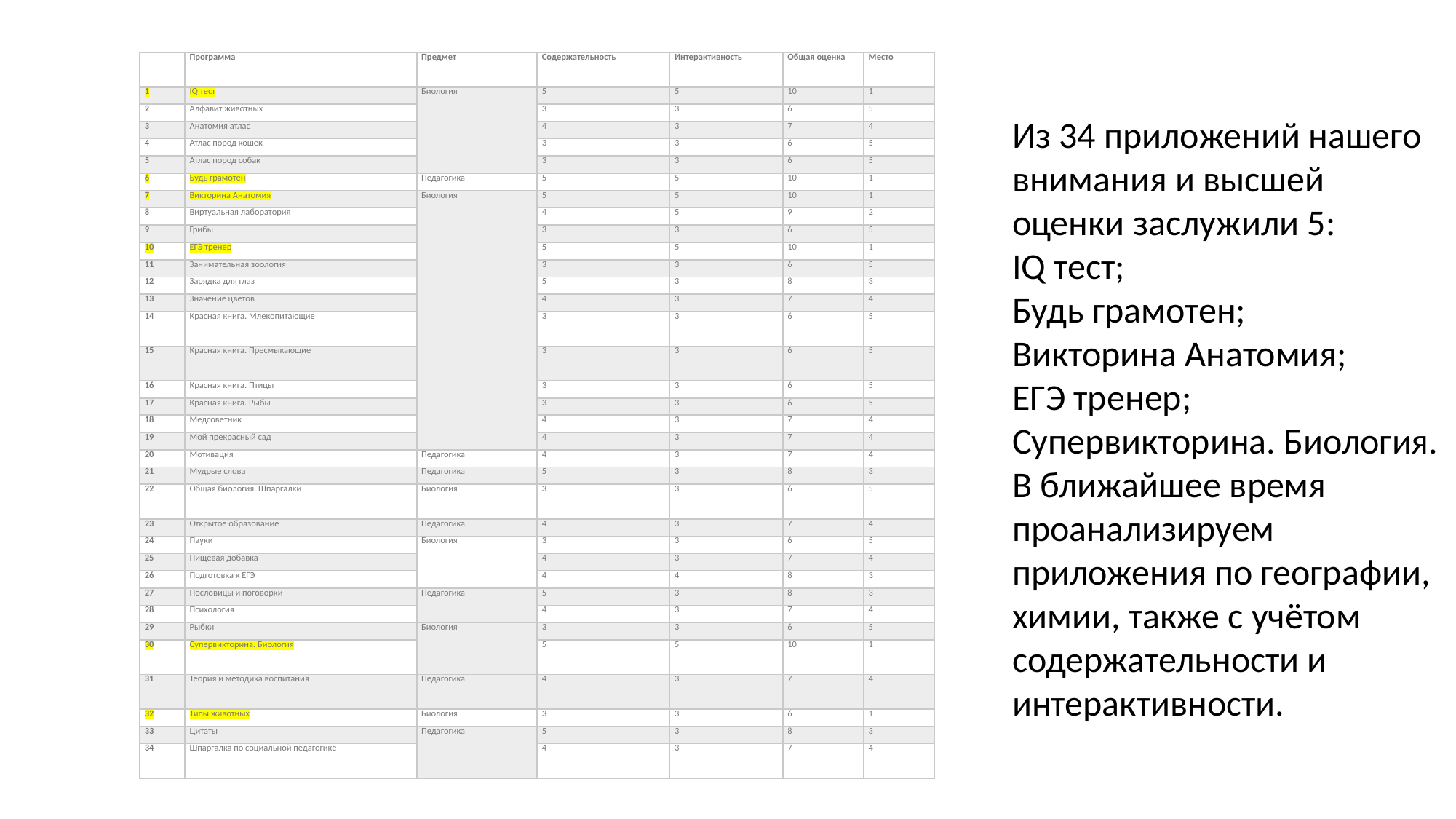

|  | Программа | Предмет | Содержательность | Интерактивность | Общая оценка | Место |
| --- | --- | --- | --- | --- | --- | --- |
| 1 | IQ тест | Биология | 5 | 5 | 10 | 1 |
| 2 | Алфавит животных |  | 3 | 3 | 6 | 5 |
| 3 | Анатомия атлас |  | 4 | 3 | 7 | 4 |
| 4 | Атлас пород кошек |  | 3 | 3 | 6 | 5 |
| 5 | Атлас пород собак |  | 3 | 3 | 6 | 5 |
| 6 | Будь грамотен | Педагогика | 5 | 5 | 10 | 1 |
| 7 | Викторина Анатомия | Биология | 5 | 5 | 10 | 1 |
| 8 | Виртуальная лаборатория |  | 4 | 5 | 9 | 2 |
| 9 | Грибы |  | 3 | 3 | 6 | 5 |
| 10 | ЕГЭ тренер |  | 5 | 5 | 10 | 1 |
| 11 | Занимательная зоология |  | 3 | 3 | 6 | 5 |
| 12 | Зарядка для глаз |  | 5 | 3 | 8 | 3 |
| 13 | Значение цветов |  | 4 | 3 | 7 | 4 |
| 14 | Красная книга. Млекопитающие |  | 3 | 3 | 6 | 5 |
| 15 | Красная книга. Пресмыкающие |  | 3 | 3 | 6 | 5 |
| 16 | Красная книга. Птицы |  | 3 | 3 | 6 | 5 |
| 17 | Красная книга. Рыбы |  | 3 | 3 | 6 | 5 |
| 18 | Медсоветник |  | 4 | 3 | 7 | 4 |
| 19 | Мой прекрасный сад |  | 4 | 3 | 7 | 4 |
| 20 | Мотивация | Педагогика | 4 | 3 | 7 | 4 |
| 21 | Мудрые слова | Педагогика | 5 | 3 | 8 | 3 |
| 22 | Общая биология. Шпаргалки | Биология | 3 | 3 | 6 | 5 |
| 23 | Открытое образование | Педагогика | 4 | 3 | 7 | 4 |
| 24 | Пауки | Биология | 3 | 3 | 6 | 5 |
| 25 | Пищевая добавка |  | 4 | 3 | 7 | 4 |
| 26 | Подготовка к ЕГЭ |  | 4 | 4 | 8 | 3 |
| 27 | Пословицы и поговорки | Педагогика | 5 | 3 | 8 | 3 |
| 28 | Психология |  | 4 | 3 | 7 | 4 |
| 29 | Рыбки | Биология | 3 | 3 | 6 | 5 |
| 30 | Супервикторина. Биология |  | 5 | 5 | 10 | 1 |
| 31 | Теория и методика воспитания | Педагогика | 4 | 3 | 7 | 4 |
| 32 | Типы животных | Биология | 3 | 3 | 6 | 1 |
| 33 | Цитаты | Педагогика | 5 | 3 | 8 | 3 |
| 34 | Шпаргалка по социальной педагогике |  | 4 | 3 | 7 | 4 |
Из 34 приложений нашего
внимания и высшей
оценки заслужили 5:
IQ тест;
Будь грамотен;
Викторина Анатомия;
ЕГЭ тренер;
Супервикторина. Биология.
В ближайшее время
проанализируем
приложения по географии,
химии, также с учётом
содержательности и
интерактивности.